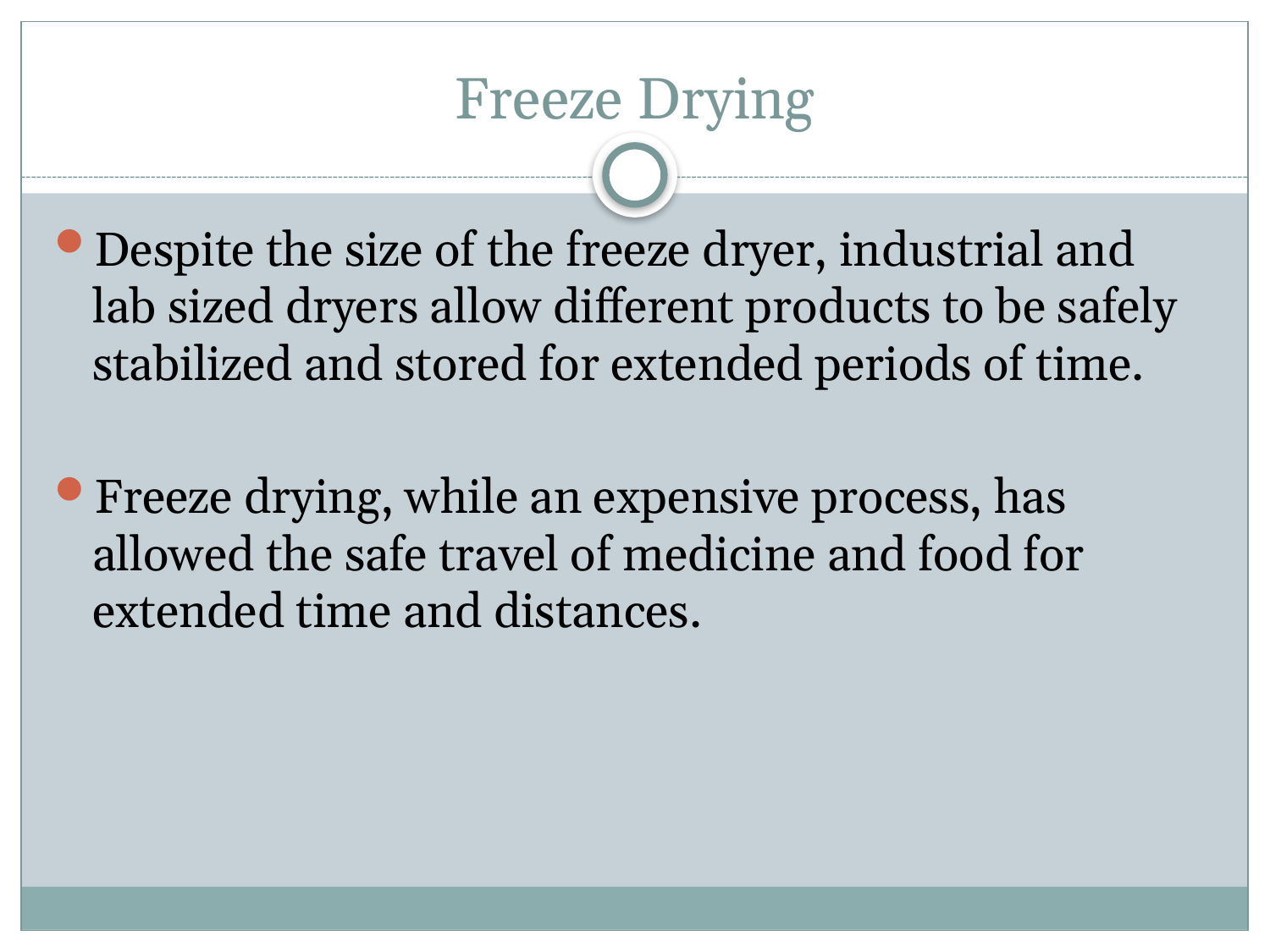

# Freeze Drying
Despite the size of the freeze dryer, industrial and lab sized dryers allow different products to be safely stabilized and stored for extended periods of time.

Freeze drying, while an expensive process, has allowed the safe travel of medicine and food for extended time and distances.